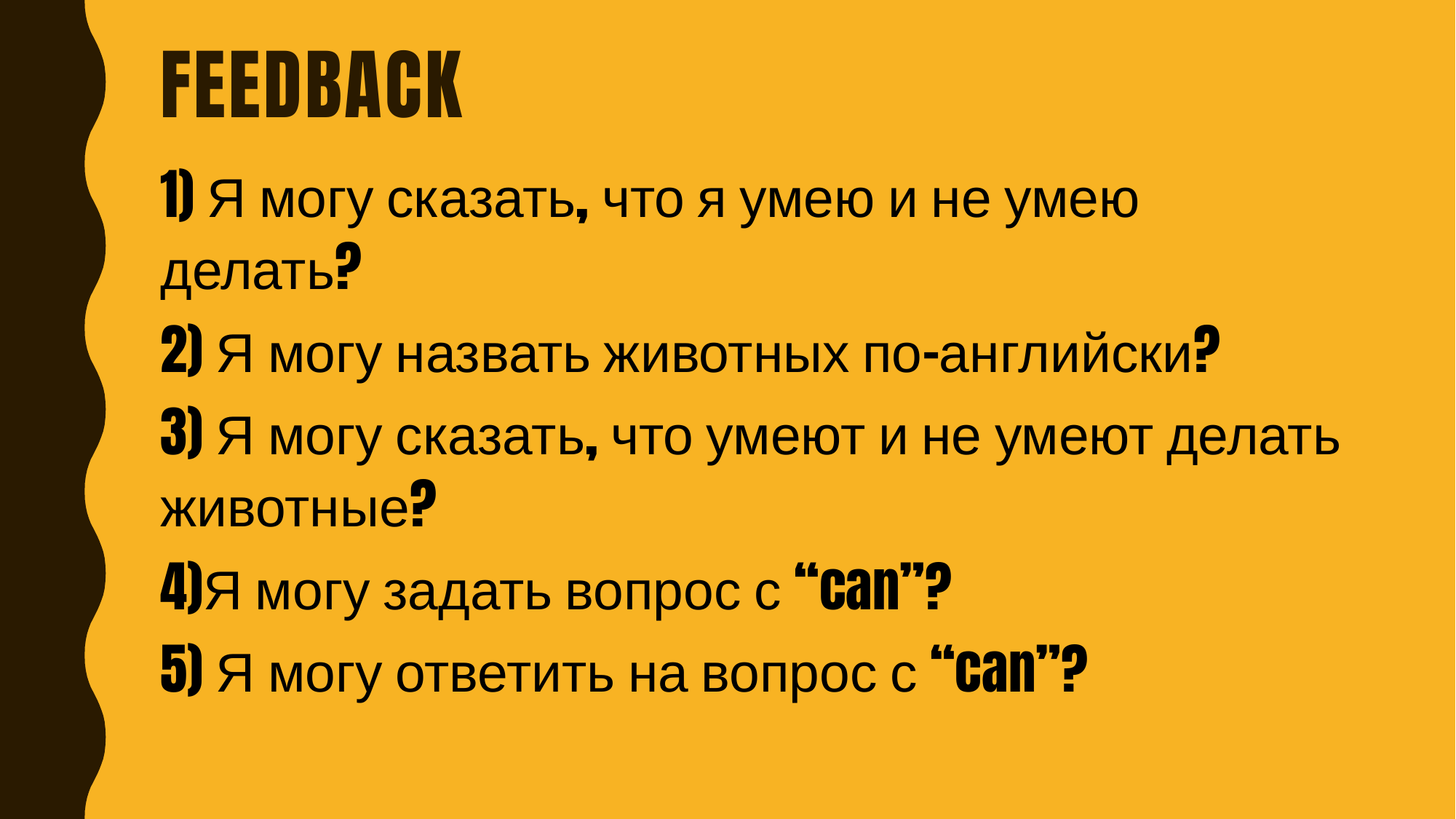

# feedback
1) Я могу сказать, что я умею и не умею делать?
2) Я могу назвать животных по-английски?
3) Я могу сказать, что умеют и не умеют делать животные?
4)Я могу задать вопрос с “can”?
5) Я могу ответить на вопрос с “can”?